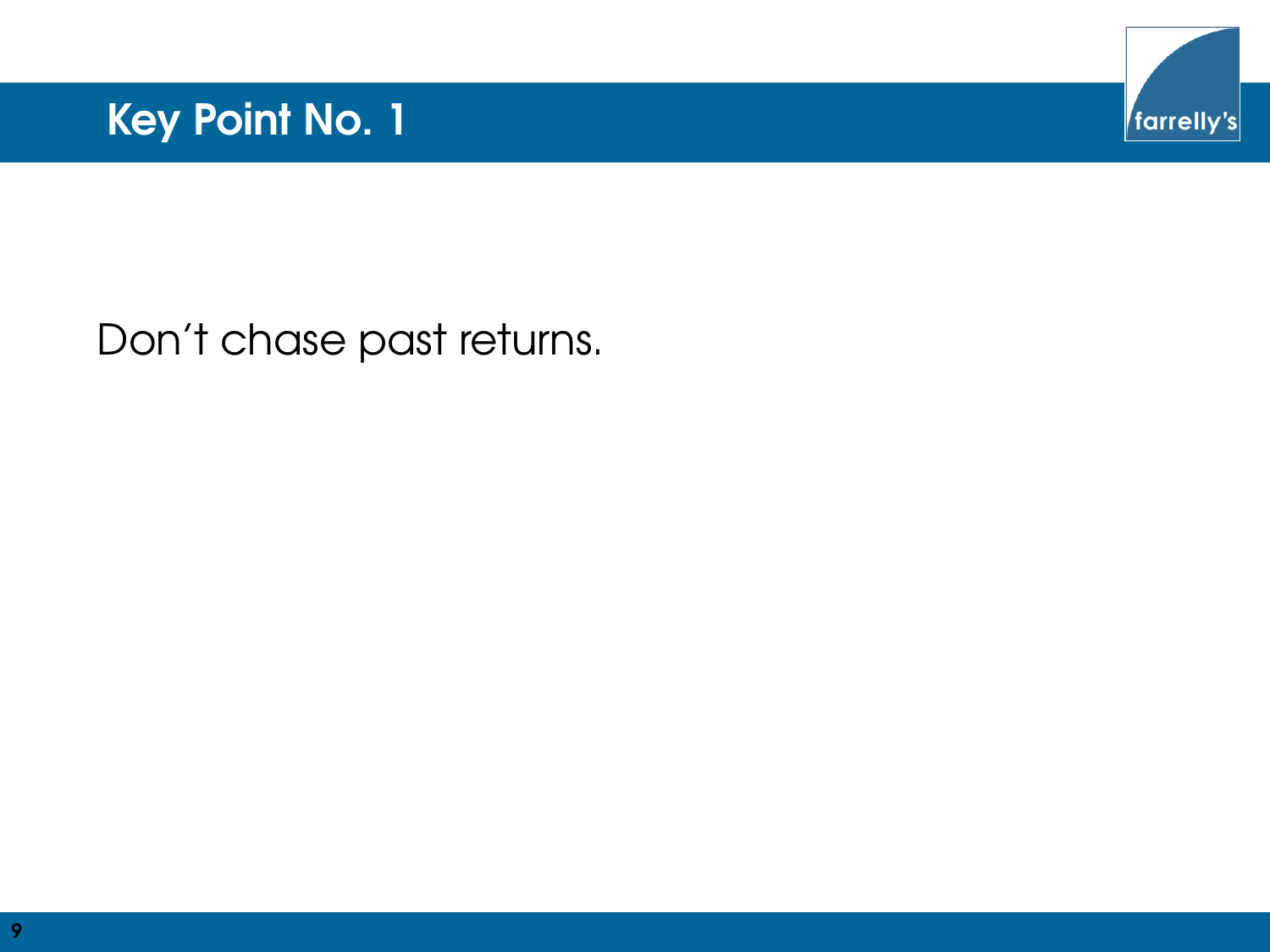

Key Point No. 1
Don’t chase past returns.
9